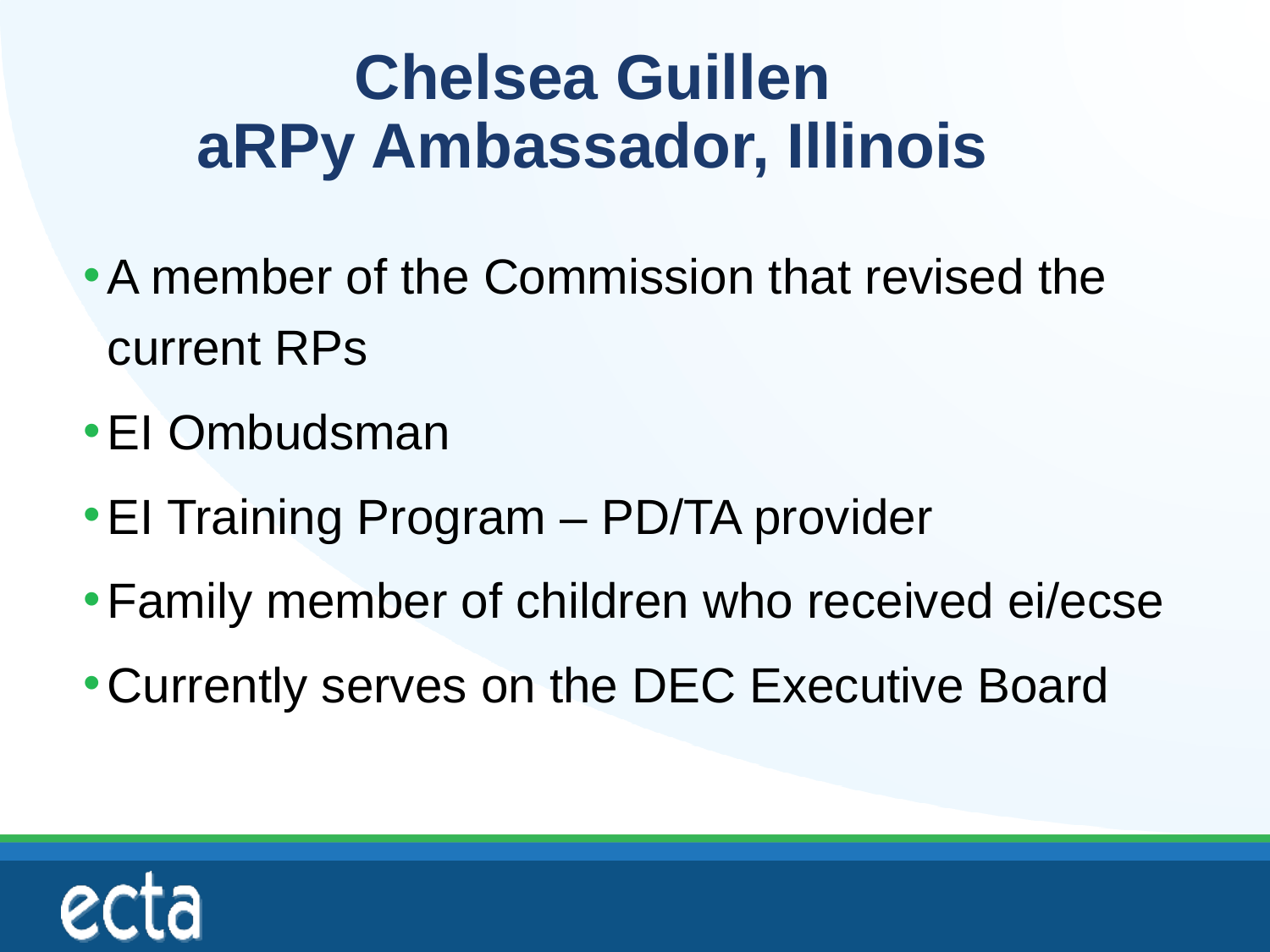

# Chelsea Guillen aRPy Ambassador, Illinois

A member of the Commission that revised the current RPs
EI Ombudsman
EI Training Program – PD/TA provider
Family member of children who received ei/ecse
Currently serves on the DEC Executive Board